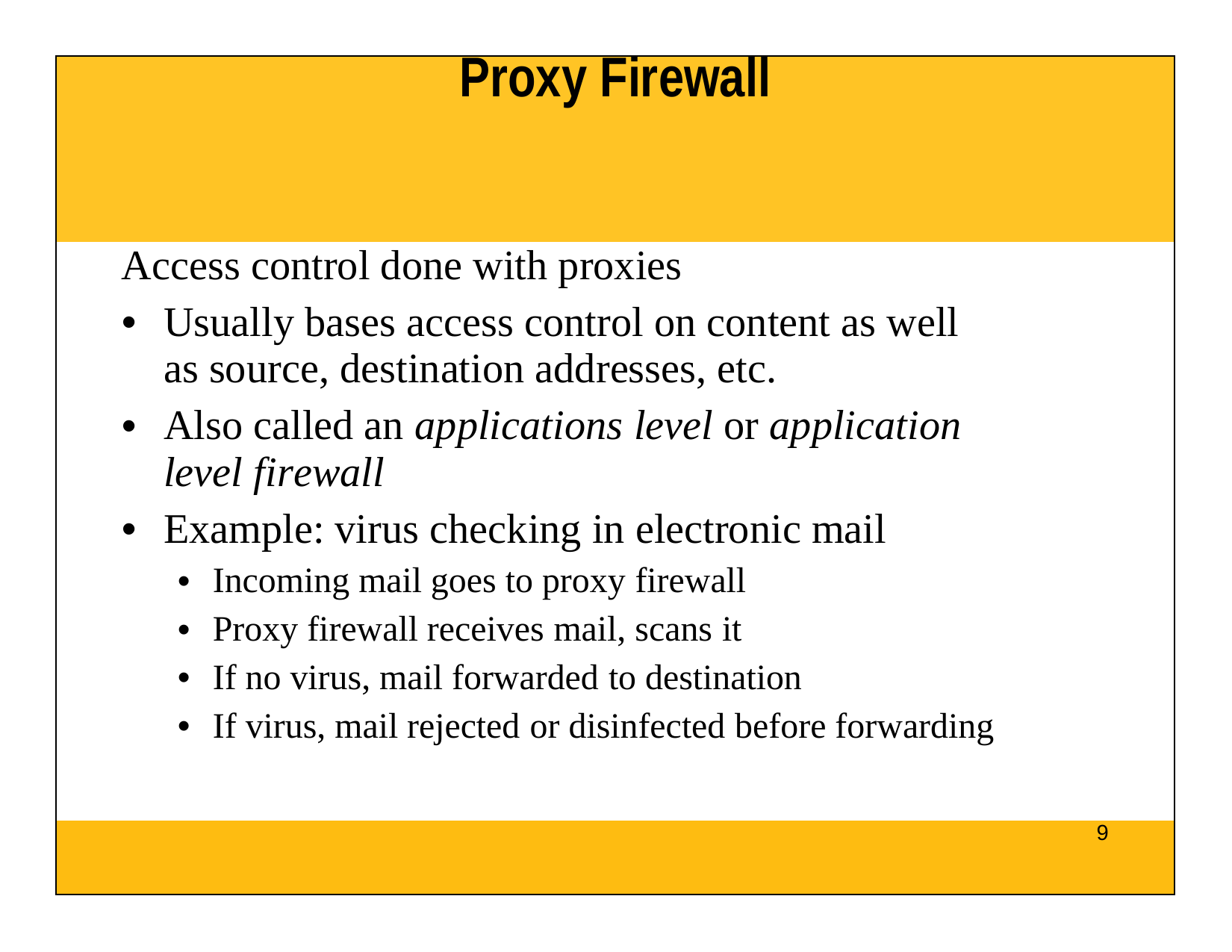

| Proxy Firewall |
| --- |
| Access control done with proxies Usually bases access control on content as well as source, destination addresses, etc. Also called an applications level or application level firewall Example: virus checking in electronic mail Incoming mail goes to proxy firewall Proxy firewall receives mail, scans it If no virus, mail forwarded to destination If virus, mail rejected or disinfected before forwarding |
| 9 |